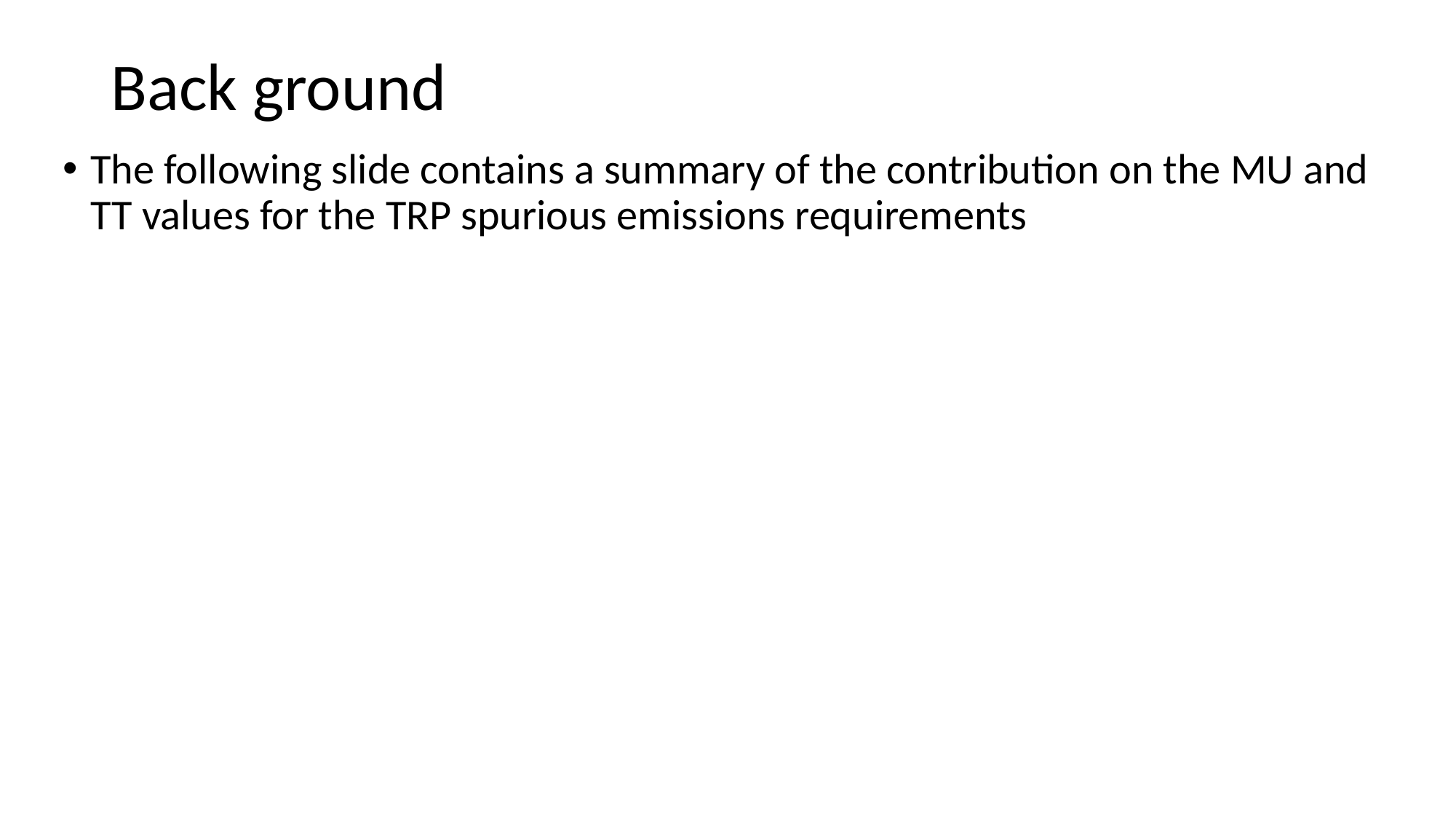

# Back ground
The following slide contains a summary of the contribution on the MU and TT values for the TRP spurious emissions requirements